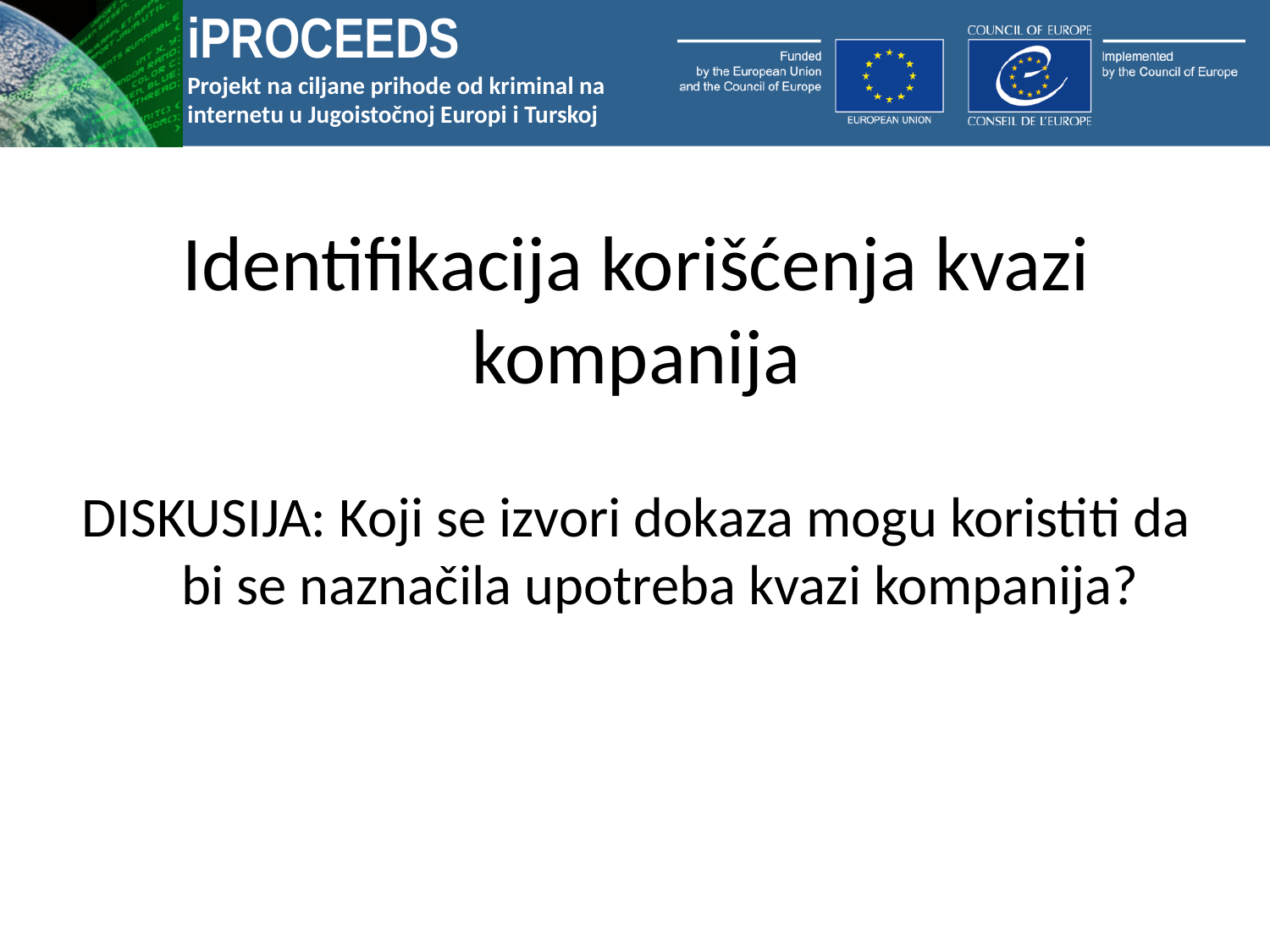

# Identifikacija korišćenja kvazi kompanija

DISKUSIJA: Koji se izvori dokaza mogu koristiti da bi se naznačila upotreba kvazi kompanija?